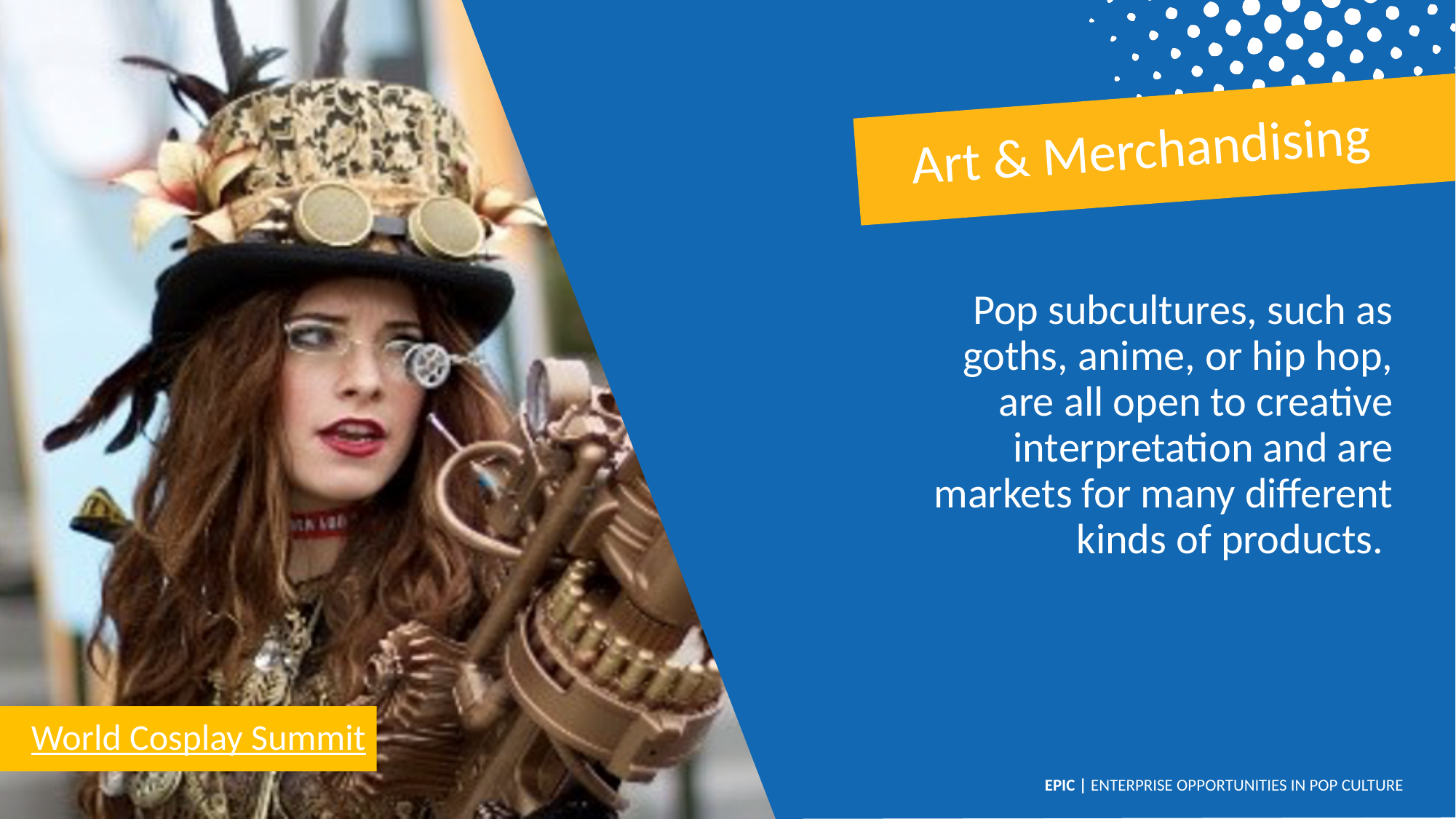

Art & Merchandising
Pop subcultures, such as goths, anime, or hip hop, are all open to creative interpretation and are markets for many different kinds of products.

World Cosplay Summit